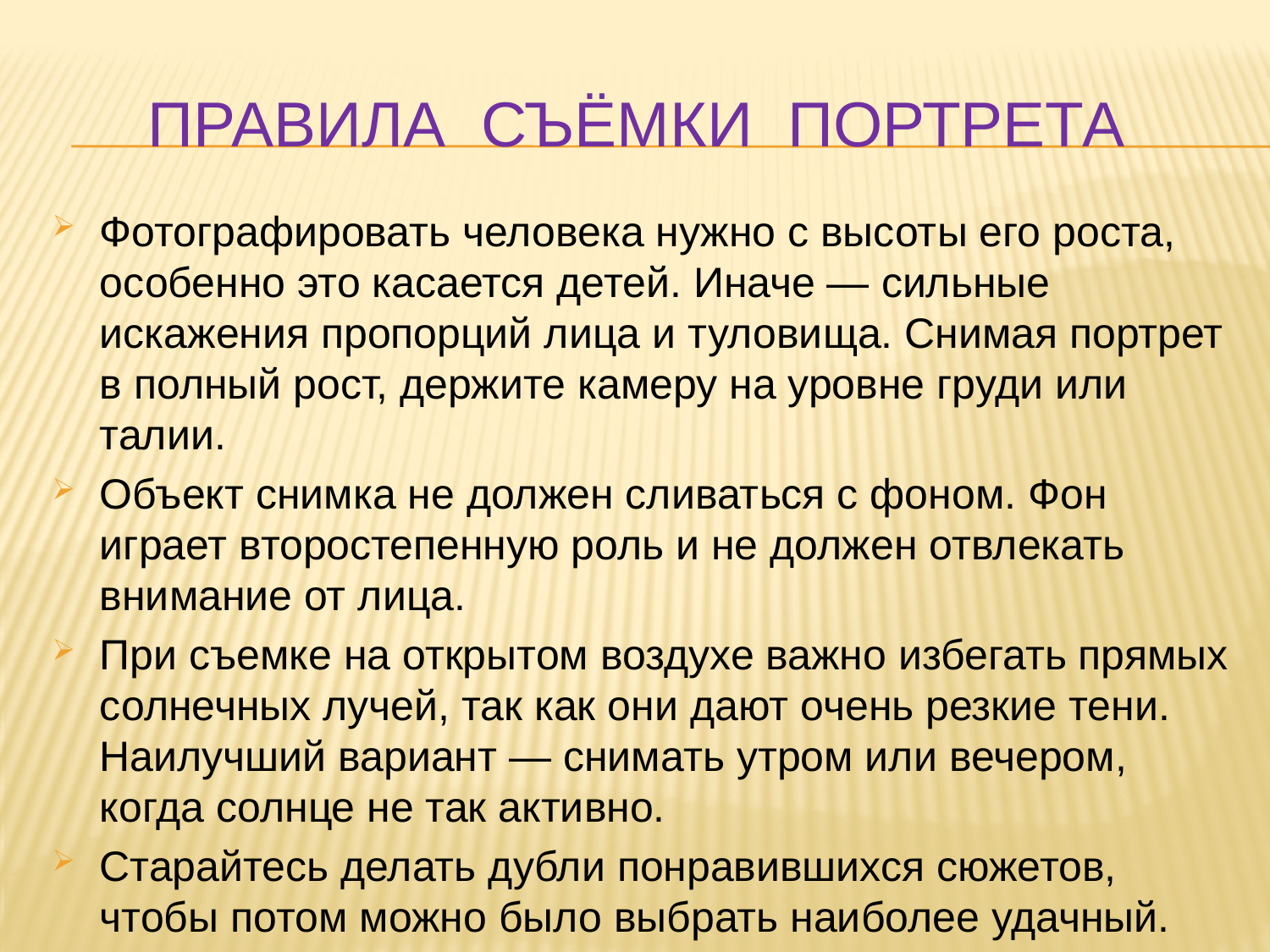

# Правила  съёмки  портрета
Фотографировать человека нужно с высоты его роста, особенно это касается детей. Иначе — сильные искажения пропорций лица и туловища. Снимая портрет в полный рост, держите камеру на уровне груди или талии.
Объект снимка не должен сливаться с фоном. Фон играет второстепенную роль и не должен отвлекать внимание от лица.
При съемке на открытом воздухе важно избегать прямых солнечных лучей, так как они дают очень резкие тени. Наилучший вариант — снимать утром или вечером, когда солнце не так активно.
Старайтесь делать дубли понравившихся сюжетов, чтобы потом можно было выбрать наиболее удачный.